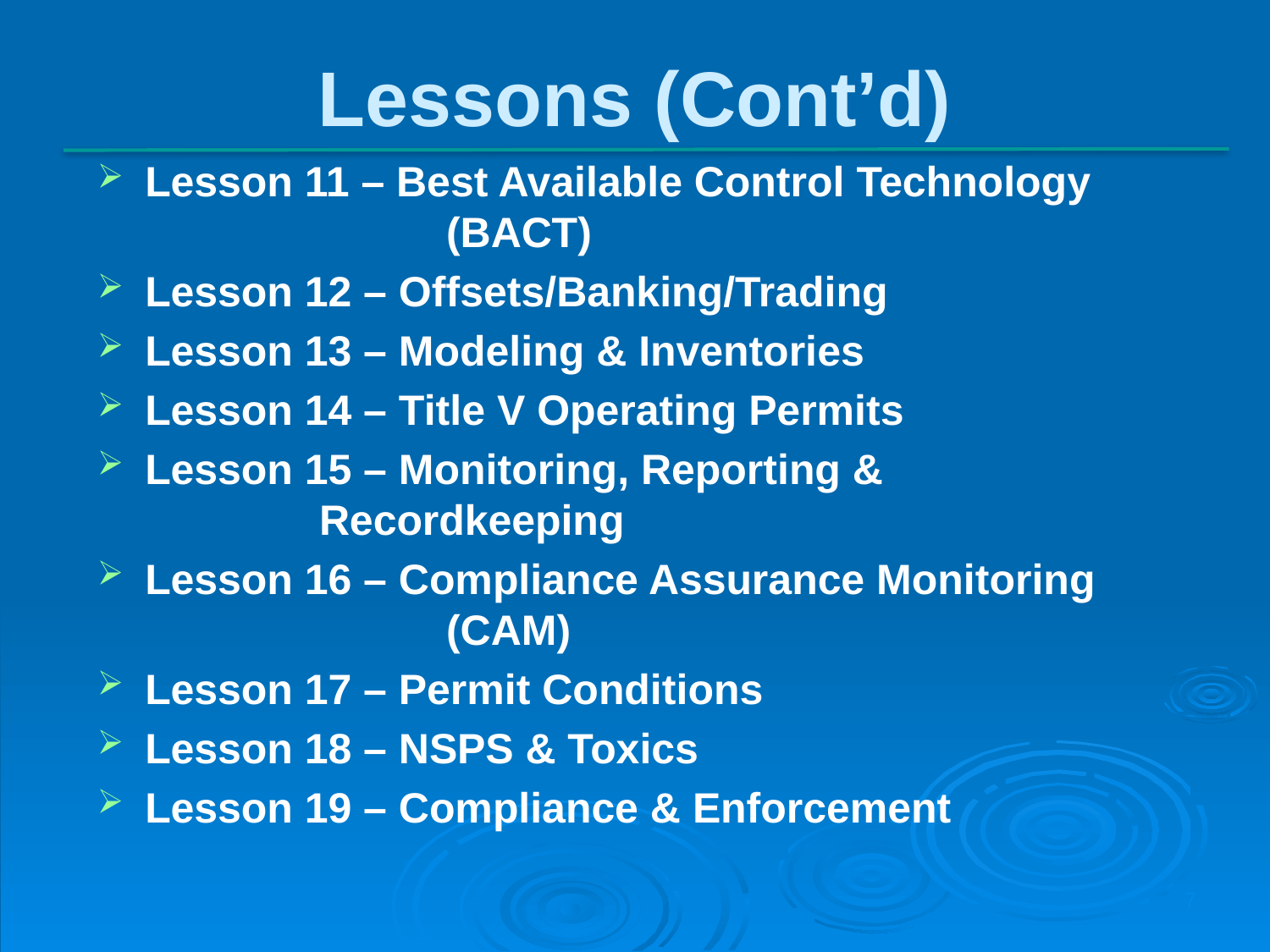

Lessons (Cont’d)
Lesson 11 – Best Available Control Technology 			    (BACT)
Lesson 12 – Offsets/Banking/Trading
Lesson 13 – Modeling & Inventories
Lesson 14 – Title V Operating Permits
Lesson 15 – Monitoring, Reporting & 				    Recordkeeping
Lesson 16 – Compliance Assurance Monitoring 			    (CAM)
Lesson 17 – Permit Conditions
Lesson 18 – NSPS & Toxics
Lesson 19 – Compliance & Enforcement

7